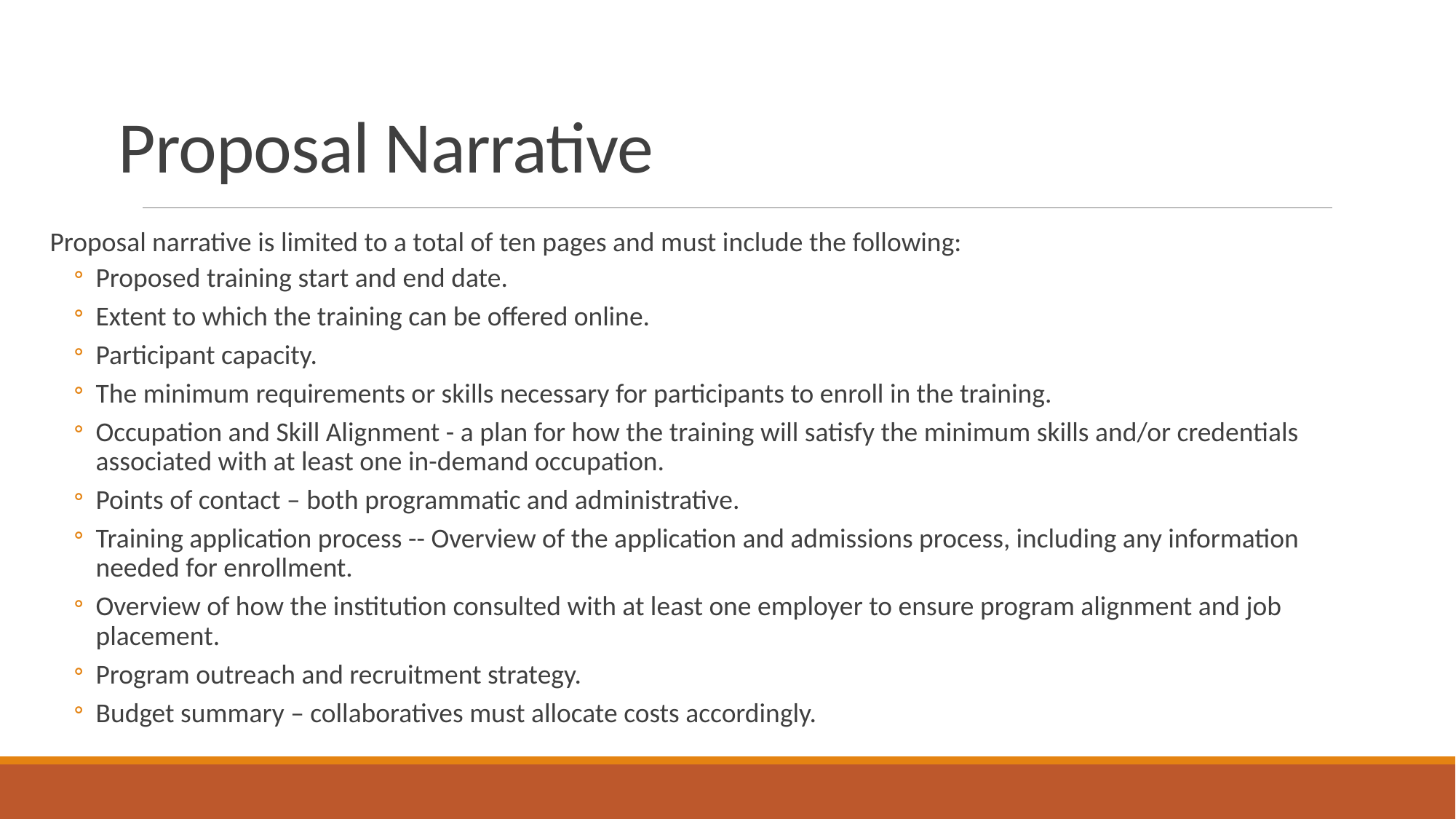

# Proposal Narrative
Proposal narrative is limited to a total of ten pages and must include the following:
Proposed training start and end date.
Extent to which the training can be offered online.
Participant capacity.
The minimum requirements or skills necessary for participants to enroll in the training.
Occupation and Skill Alignment - a plan for how the training will satisfy the minimum skills and/or credentials associated with at least one in-demand occupation.
Points of contact – both programmatic and administrative.
Training application process -- Overview of the application and admissions process, including any information needed for enrollment.
Overview of how the institution consulted with at least one employer to ensure program alignment and job placement.
Program outreach and recruitment strategy.
Budget summary – collaboratives must allocate costs accordingly.